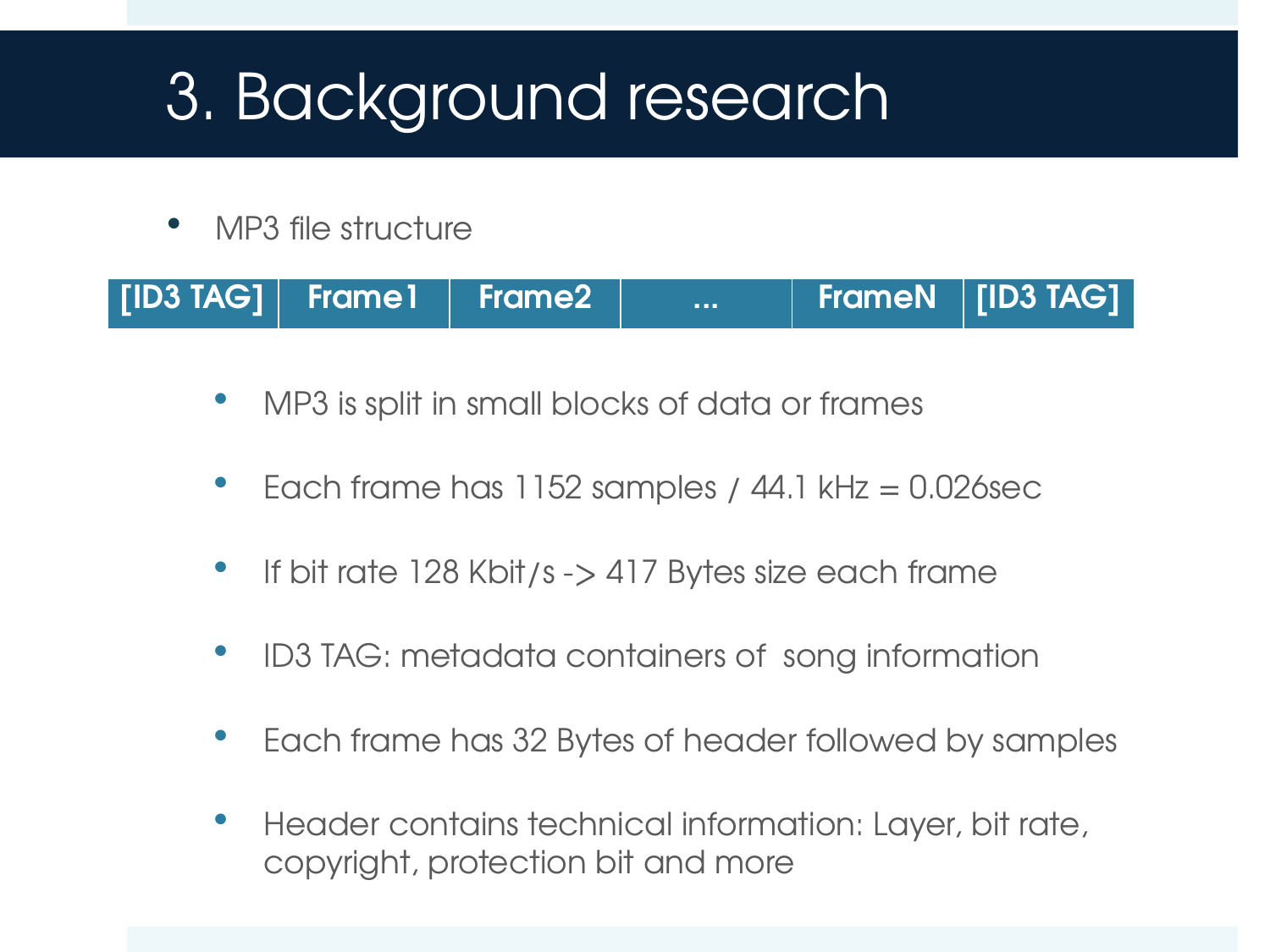

# 3. Background research
MP3 file structure

MP3 is split in small blocks of data or frames

Each frame has 1152 samples / 44.1 kHz = 0.026sec

If bit rate 128 Kbit/s -> 417 Bytes size each frame

ID3 TAG: metadata containers of  song information

Each frame has 32 Bytes of header followed by samples

Header contains technical information: Layer, bit rate, copyright, protection bit and more

| [ID3 TAG] | Frame1 | Frame2 | ... | FrameN | [ID3 TAG] |
| --- | --- | --- | --- | --- | --- |